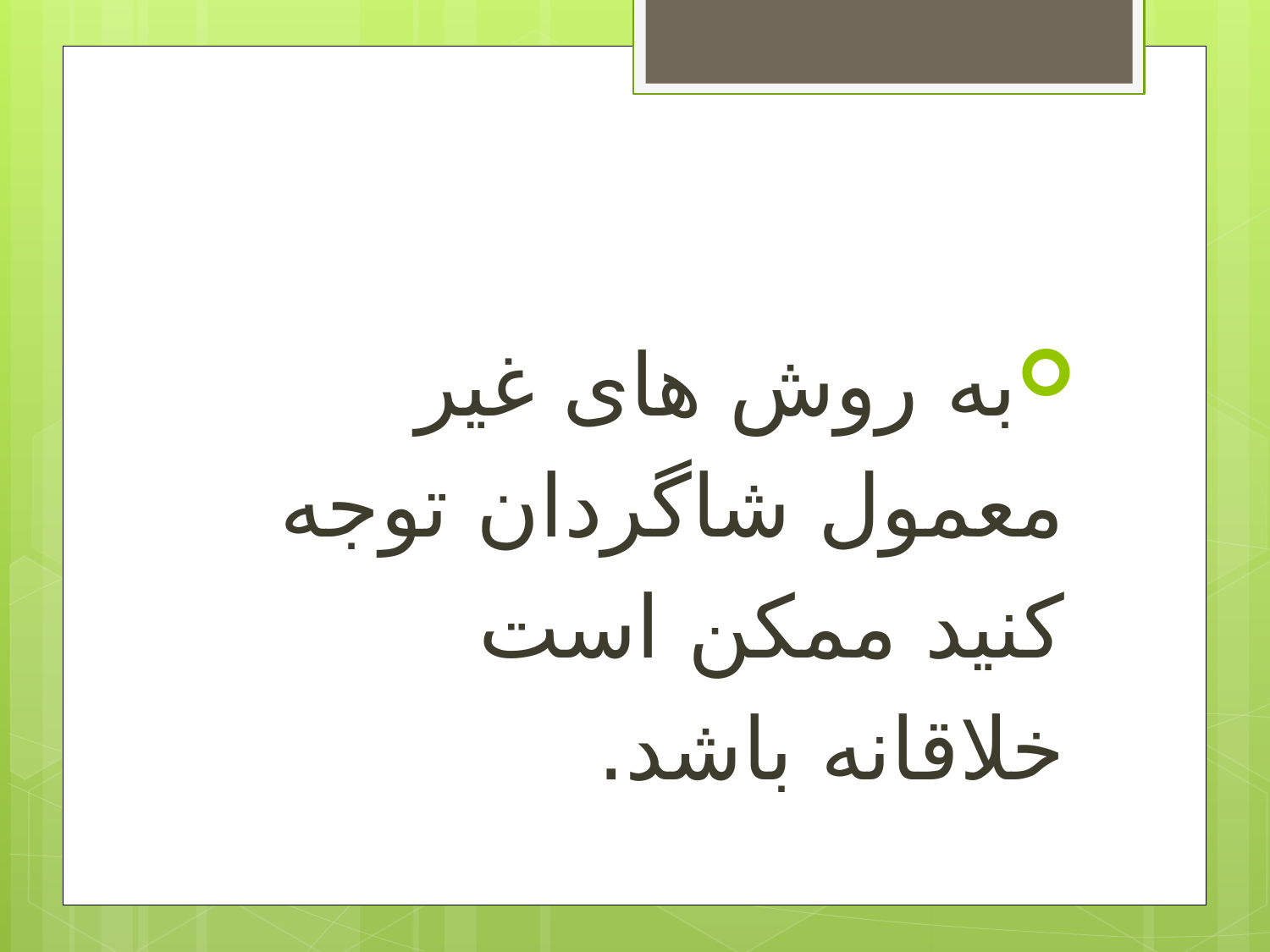

#
به روش های غیر
معمول شاگردان توجه
کنید ممکن است
خلاقانه باشد.